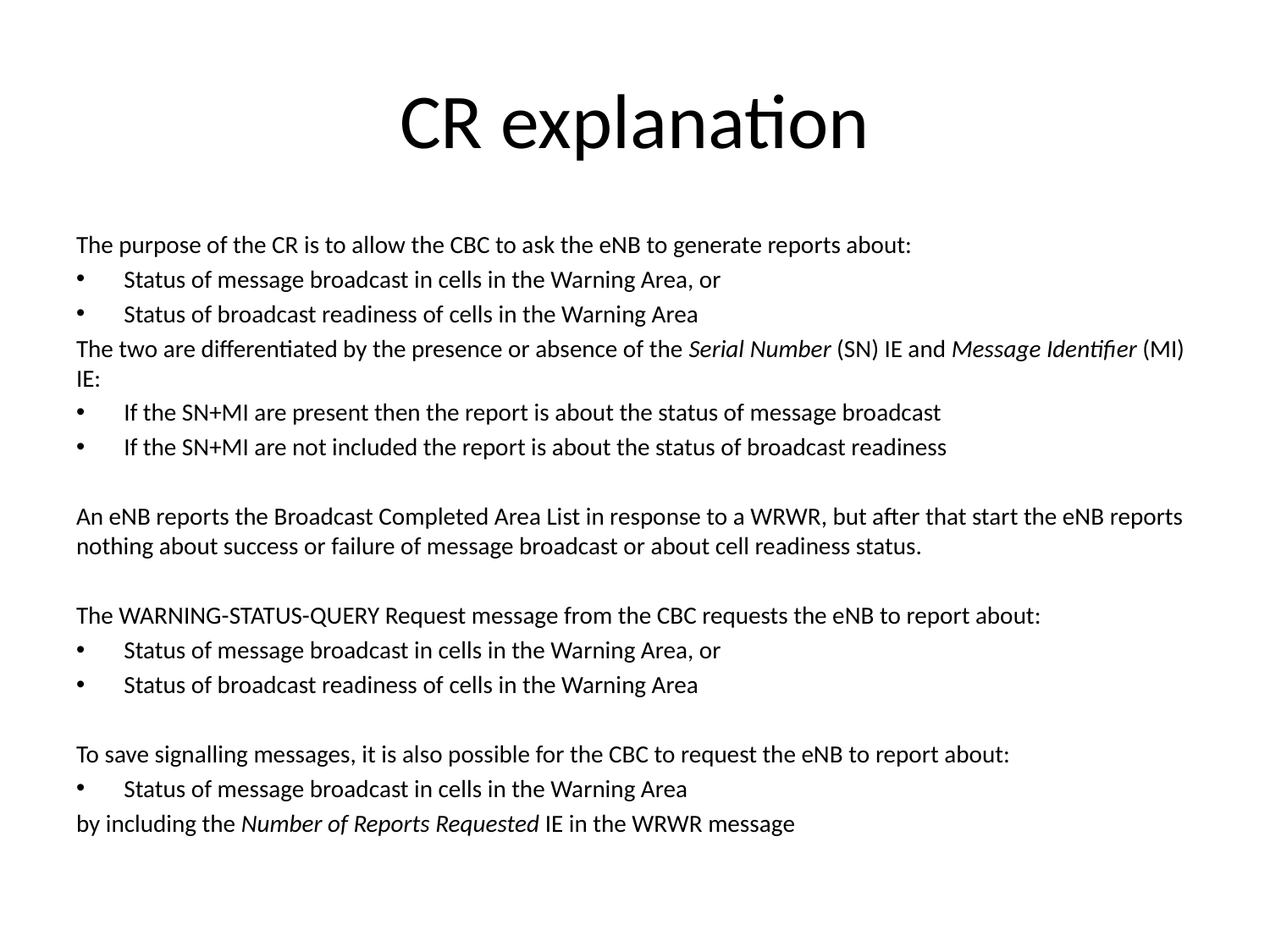

# CR explanation
The purpose of the CR is to allow the CBC to ask the eNB to generate reports about:
Status of message broadcast in cells in the Warning Area, or
Status of broadcast readiness of cells in the Warning Area
The two are differentiated by the presence or absence of the Serial Number (SN) IE and Message Identifier (MI) IE:
If the SN+MI are present then the report is about the status of message broadcast
If the SN+MI are not included the report is about the status of broadcast readiness

An eNB reports the Broadcast Completed Area List in response to a WRWR, but after that start the eNB reports nothing about success or failure of message broadcast or about cell readiness status.

The WARNING-STATUS-QUERY Request message from the CBC requests the eNB to report about:
Status of message broadcast in cells in the Warning Area, or
Status of broadcast readiness of cells in the Warning Area

To save signalling messages, it is also possible for the CBC to request the eNB to report about:
Status of message broadcast in cells in the Warning Area
by including the Number of Reports Requested IE in the WRWR message